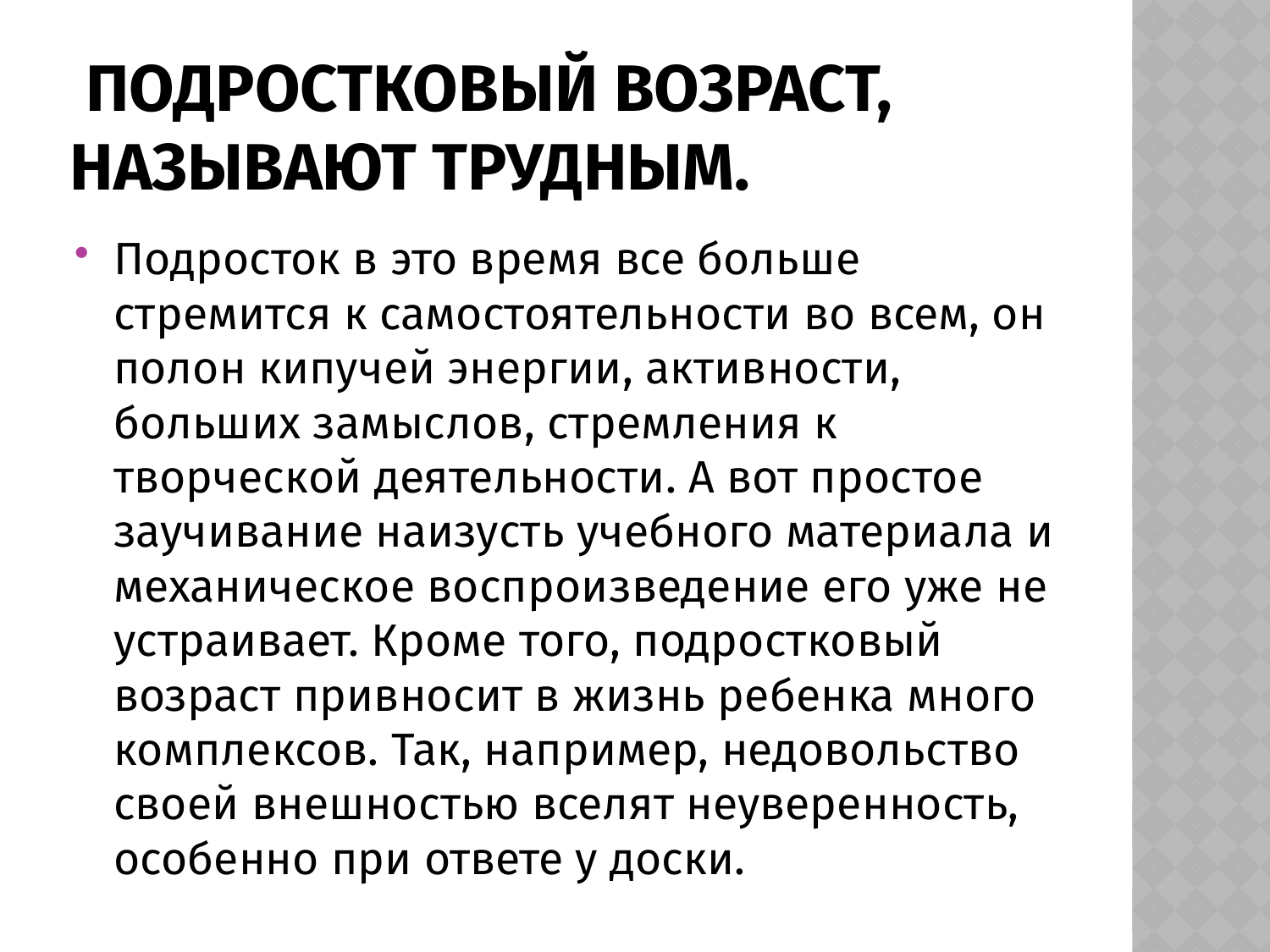

# Подростковый возраст, называют трудным.
Подросток в это время все больше стремится к самостоятельности во всем, он полон кипучей энергии, активности, больших замыслов, стремления к творческой деятельности. А вот простое заучивание наизусть учебного материала и механическое воспроизведение его уже не устраивает. Кроме того, подростковый возраст привносит в жизнь ребенка много комплексов. Так, например, недовольство своей внешностью вселят неуверенность, особенно при ответе у доски.